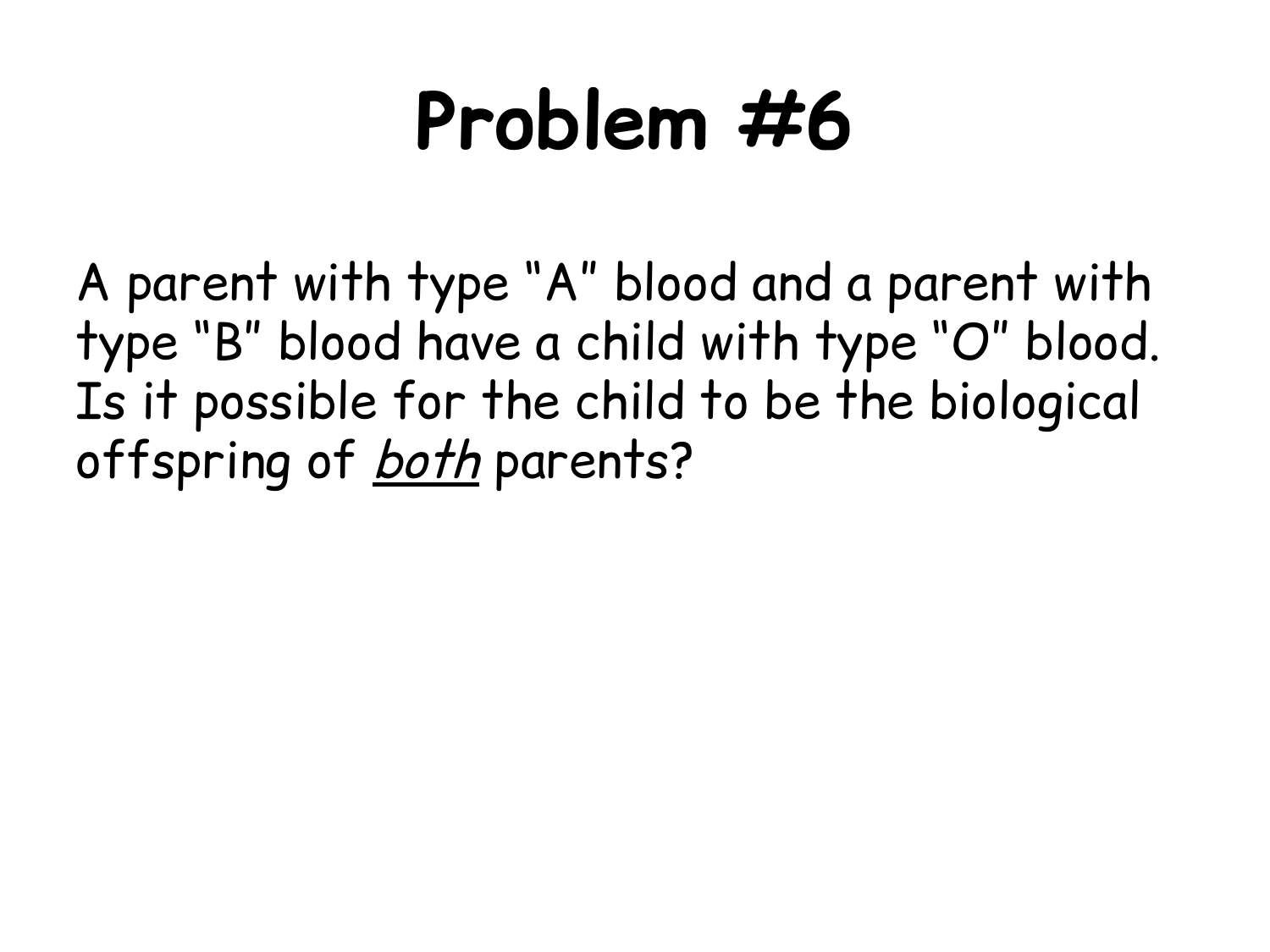

# Problem #6
A parent with type “A” blood and a parent with type “B” blood have a child with type “O” blood. Is it possible for the child to be the biological offspring of both parents?